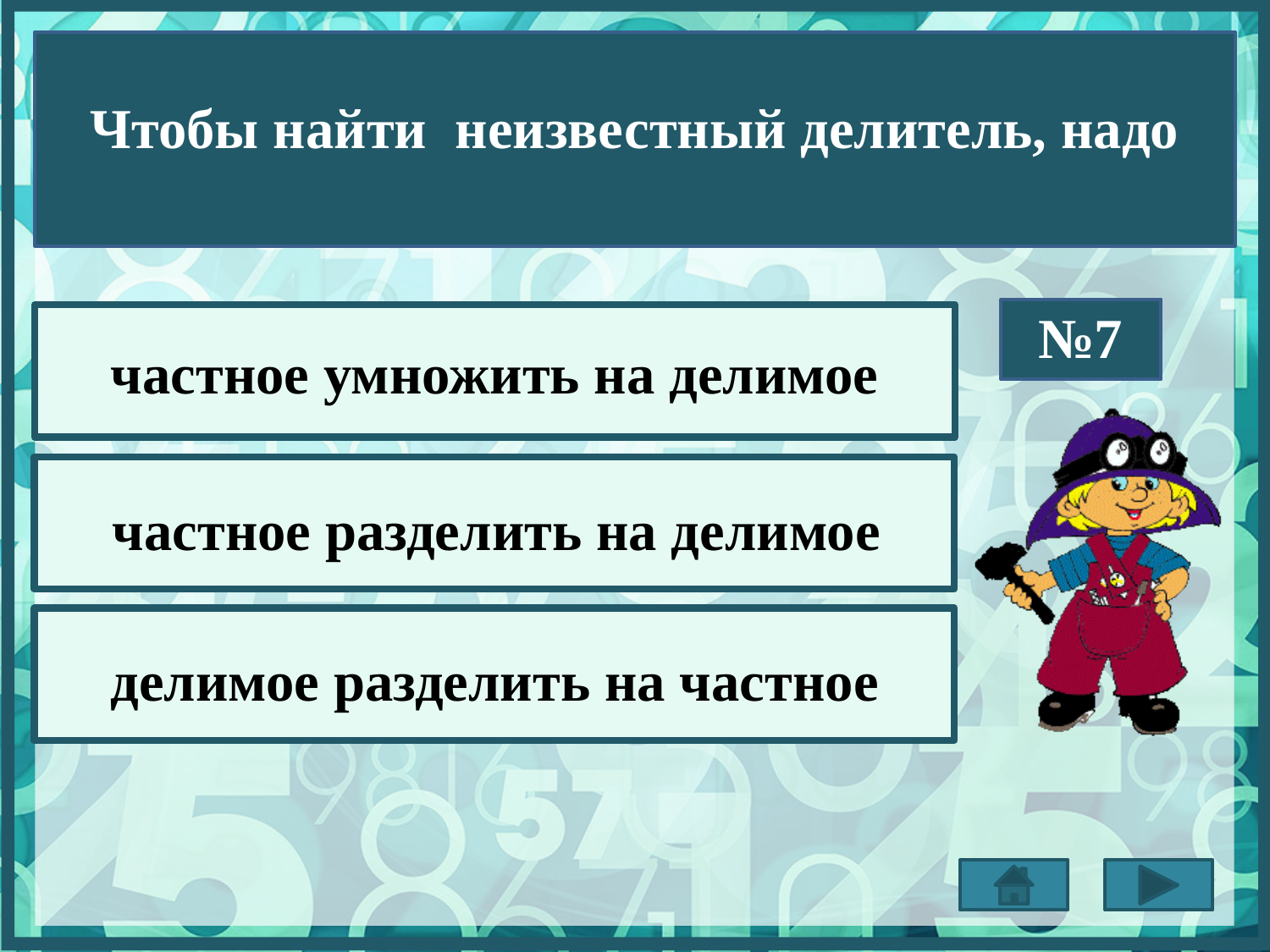

Чтобы найти  неизвестный делитель, надо
№7
частное умножить на делимое
частное разделить на делимое
делимое разделить на частное